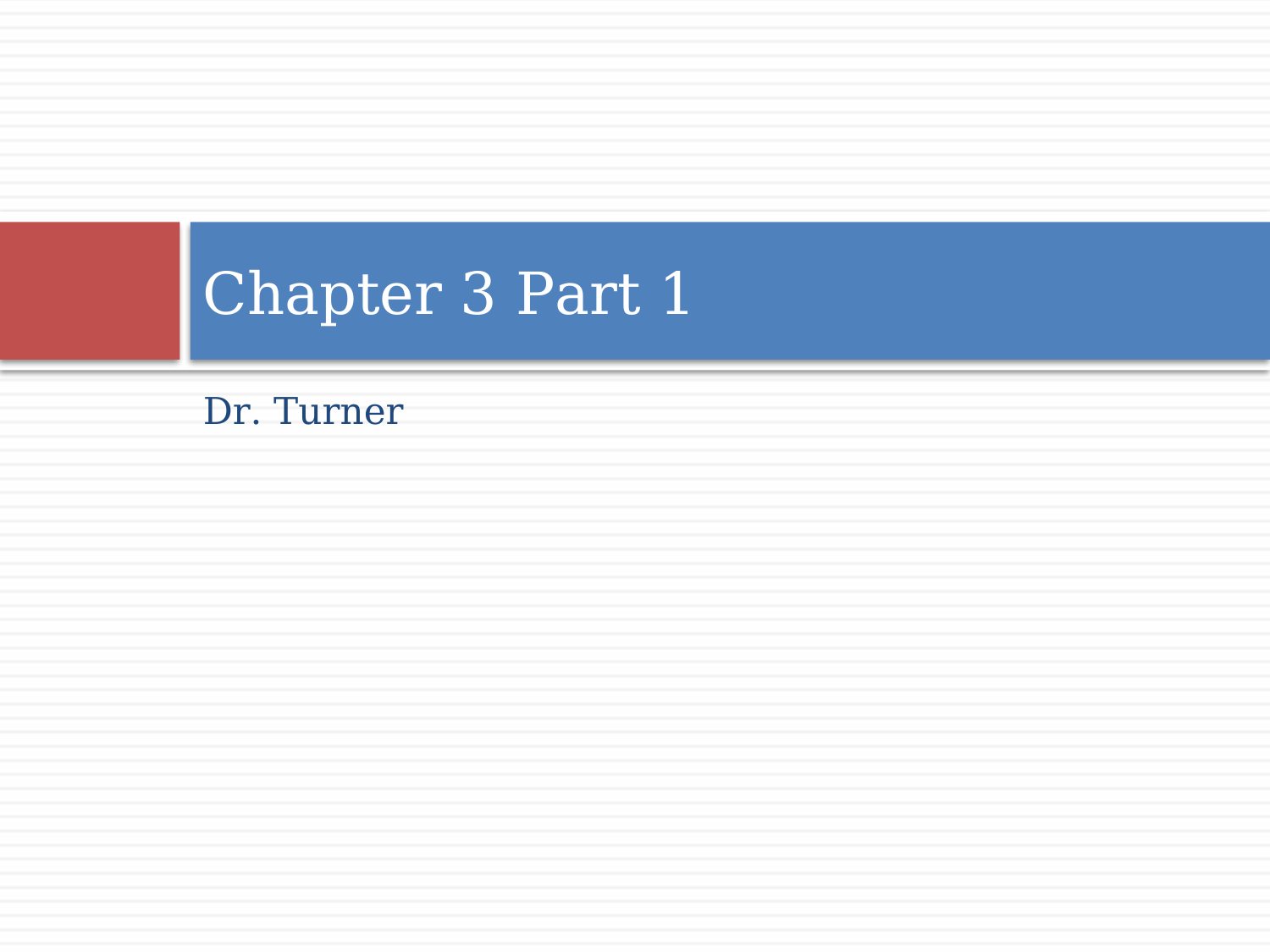

# Chapter 3 Part 1
Dr. Turner